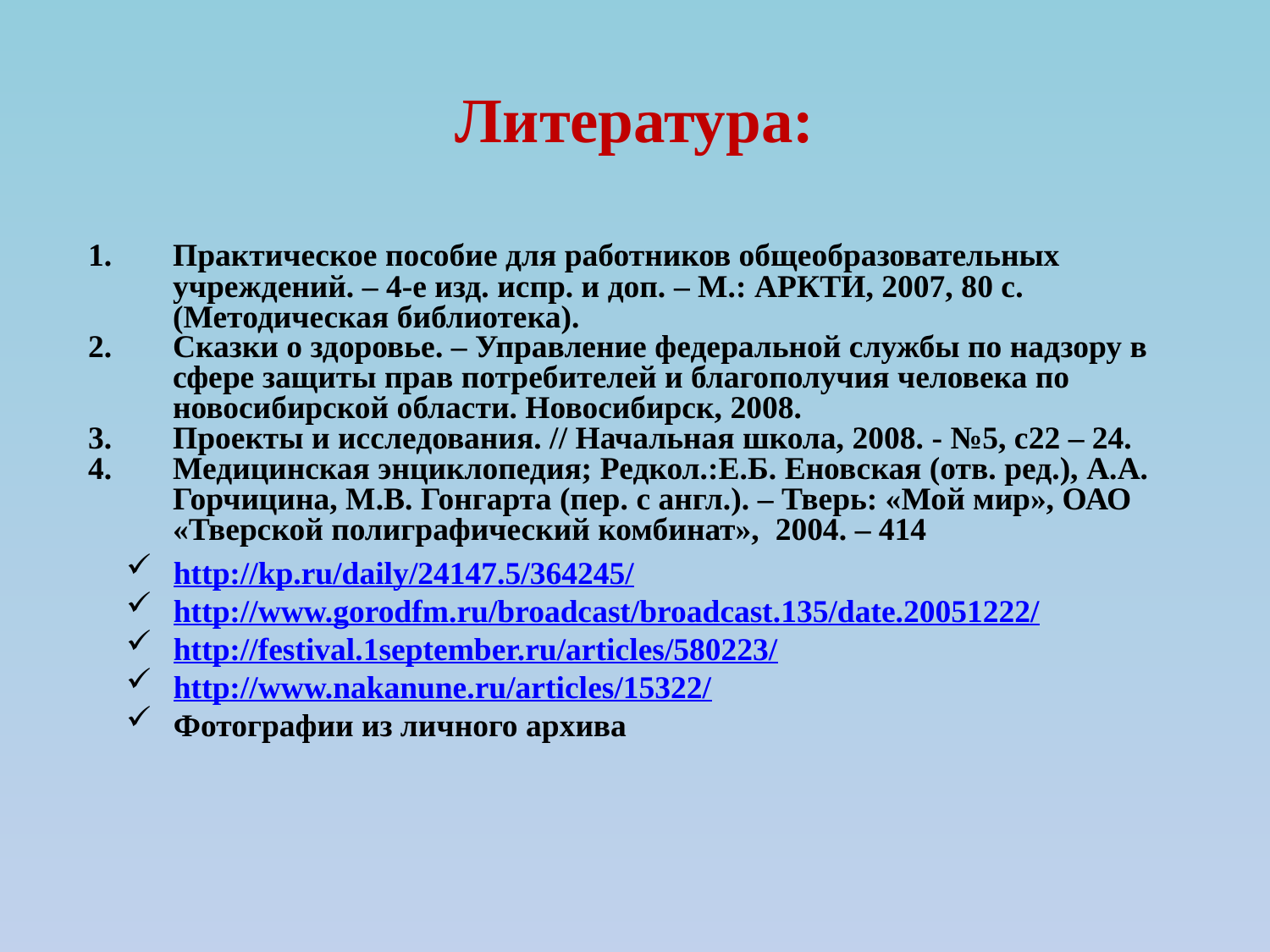

# Литература:
Практическое пособие для работников общеобразовательных учреждений. – 4-е изд. испр. и доп. – М.: АРКТИ, 2007, 80 с. (Методическая библиотека).
Сказки о здоровье. – Управление федеральной службы по надзору в сфере защиты прав потребителей и благополучия человека по новосибирской области. Новосибирск, 2008.
Проекты и исследования. // Начальная школа, 2008. - №5, с22 – 24.
Медицинская энциклопедия; Редкол.:Е.Б. Еновская (отв. ред.), А.А. Горчицина, М.В. Гонгарта (пер. с англ.). – Тверь: «Мой мир», ОАО «Тверской полиграфический комбинат»,  2004. – 414
http://kp.ru/daily/24147.5/364245/
http://www.gorodfm.ru/broadcast/broadcast.135/date.20051222/
http://festival.1september.ru/articles/580223/
http://www.nakanune.ru/articles/15322/
Фотографии из личного архива